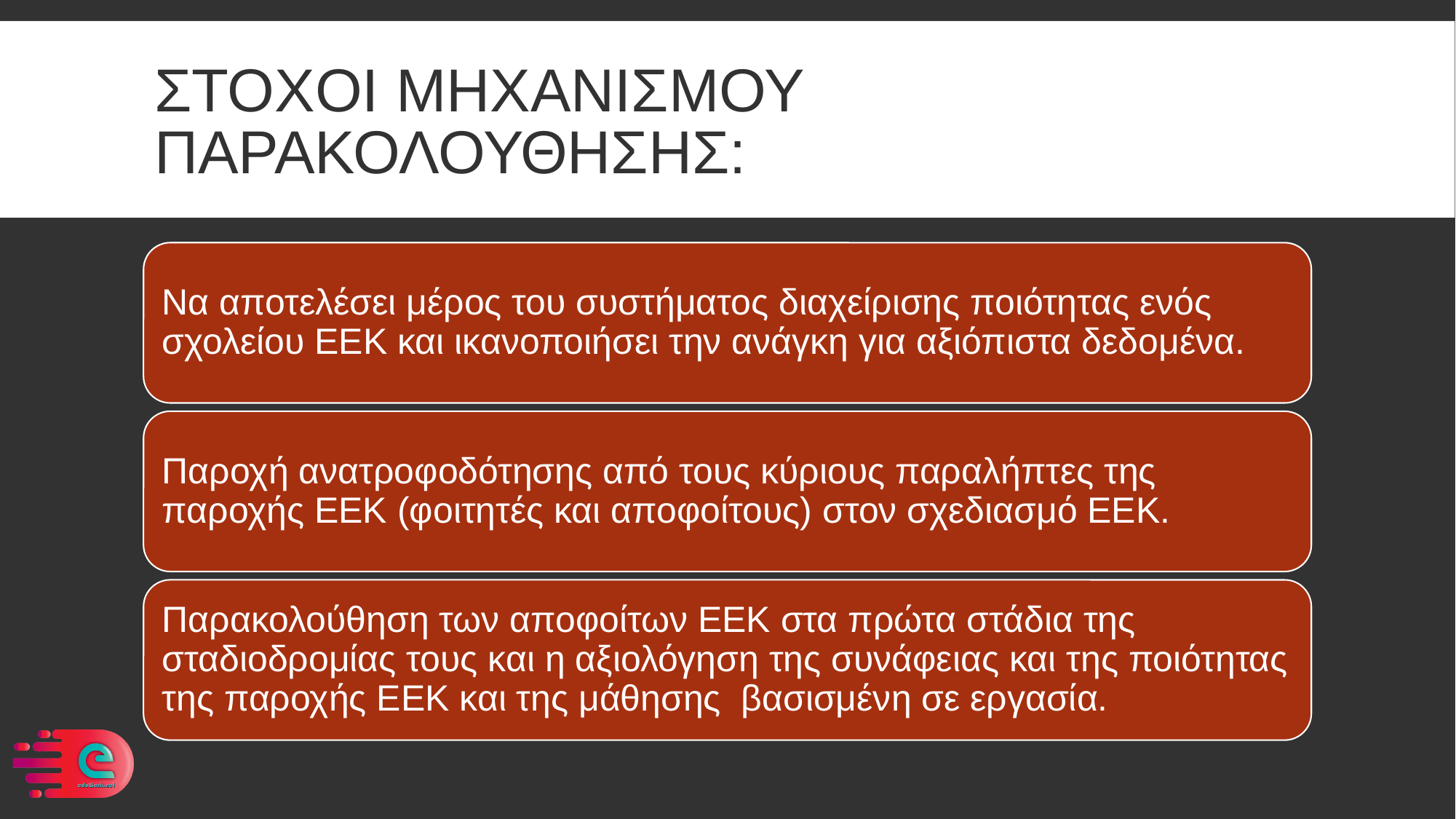

# στοχοι μηχανισμου παρακολουθησησ:
Να αποτελέσει μέρος του συστήματος διαχείρισης ποιότητας ενός σχολείου ΕΕΚ και ικανοποιήσει την ανάγκη για αξιόπιστα δεδομένα.
Παροχή ανατροφοδότησης από τους κύριους παραλήπτες της παροχής ΕΕΚ (φοιτητές και αποφοίτους) στον σχεδιασμό ΕΕΚ.
Παρακολούθηση των αποφοίτων ΕΕΚ στα πρώτα στάδια της σταδιοδρομίας τους και η αξιολόγηση της συνάφειας και της ποιότητας της παροχής ΕΕΚ και της μάθησης  βασισμένη σε εργασία.